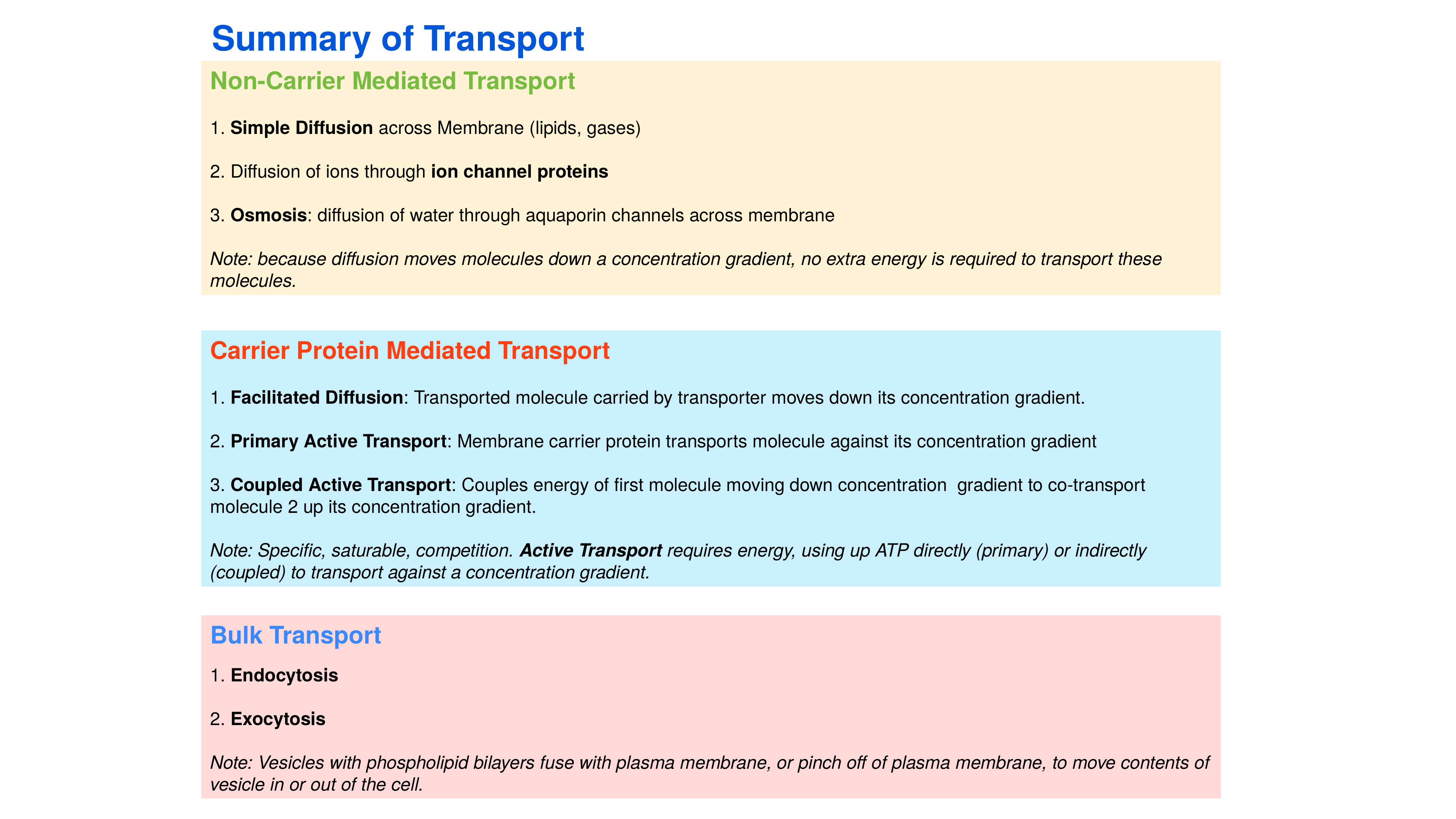

Summary of Transport
Non-Carrier Mediated Transport

1. Simple Diffusion across Membrane (lipids, gases)

2. Diffusion of ions through ion channel proteins

3. Osmosis: diffusion of water through aquaporin channels across membrane

Note: because diffusion moves molecules down a concentration gradient, no extra energy is required to transport these molecules.
Carrier Protein Mediated Transport

1. Facilitated Diffusion: Transported molecule carried by transporter moves down its concentration gradient.

2. Primary Active Transport: Membrane carrier protein transports molecule against its concentration gradient

3. Coupled Active Transport: Couples energy of first molecule moving down concentration  gradient to co-transport molecule 2 up its concentration gradient.

Note: Specific, saturable, competition. Active Transport requires energy, using up ATP directly (primary) or indirectly (coupled) to transport against a concentration gradient.
Bulk Transport

1. Endocytosis

2. Exocytosis

Note: Vesicles with phospholipid bilayers fuse with plasma membrane, or pinch off of plasma membrane, to move contents of vesicle in or out of the cell.